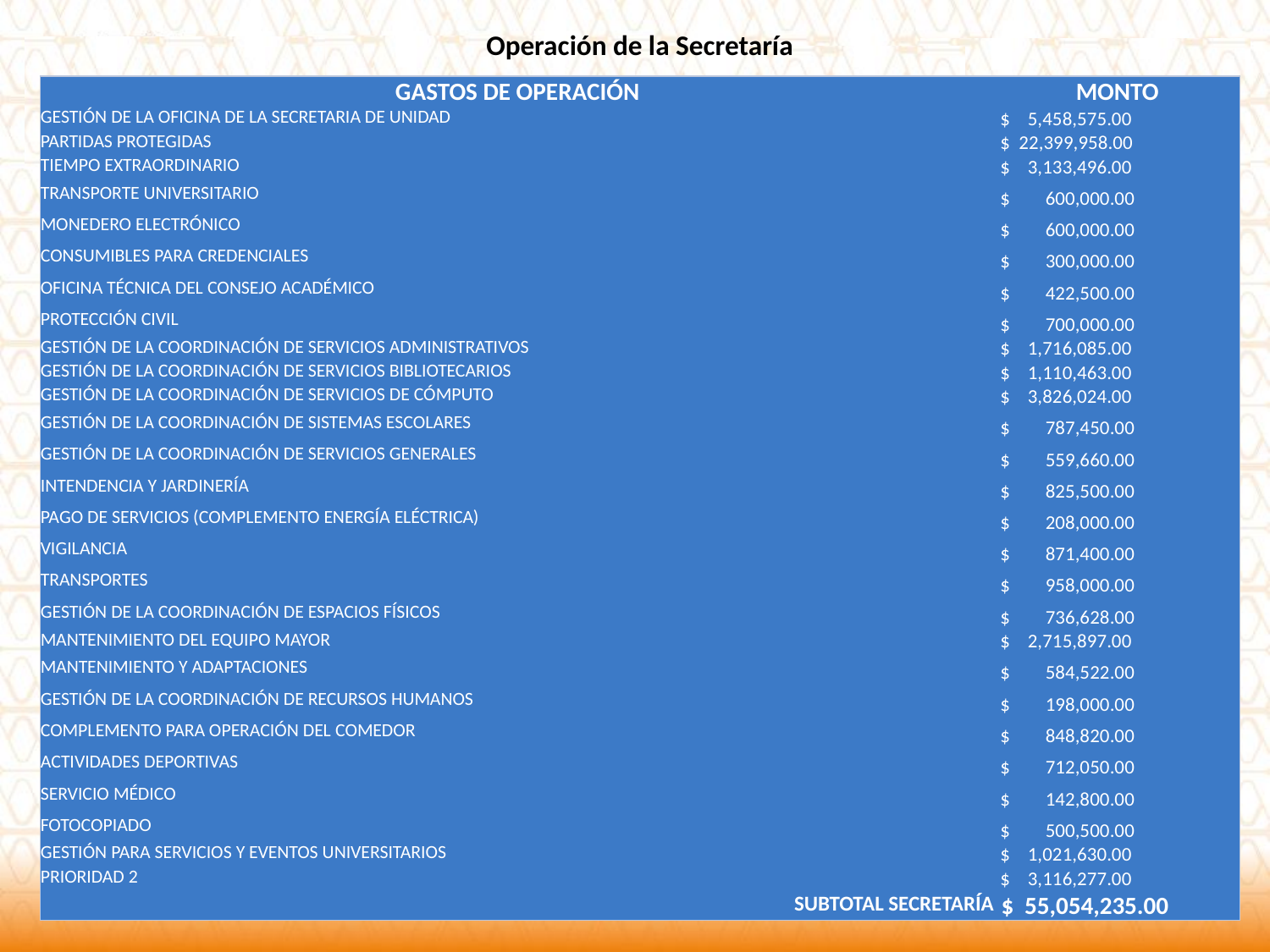

Operación de la Secretaría
| GASTOS DE OPERACIÓN | MONTO |
| --- | --- |
| GESTIÓN DE LA OFICINA DE LA SECRETARIA DE UNIDAD | $ 5,458,575.00 |
| PARTIDAS PROTEGIDAS | $ 22,399,958.00 |
| TIEMPO EXTRAORDINARIO | $ 3,133,496.00 |
| TRANSPORTE UNIVERSITARIO | $ 600,000.00 |
| MONEDERO ELECTRÓNICO | $ 600,000.00 |
| CONSUMIBLES PARA CREDENCIALES | $ 300,000.00 |
| OFICINA TÉCNICA DEL CONSEJO ACADÉMICO | $ 422,500.00 |
| PROTECCIÓN CIVIL | $ 700,000.00 |
| GESTIÓN DE LA COORDINACIÓN DE SERVICIOS ADMINISTRATIVOS | $ 1,716,085.00 |
| GESTIÓN DE LA COORDINACIÓN DE SERVICIOS BIBLIOTECARIOS | $ 1,110,463.00 |
| GESTIÓN DE LA COORDINACIÓN DE SERVICIOS DE CÓMPUTO | $ 3,826,024.00 |
| GESTIÓN DE LA COORDINACIÓN DE SISTEMAS ESCOLARES | $ 787,450.00 |
| GESTIÓN DE LA COORDINACIÓN DE SERVICIOS GENERALES | $ 559,660.00 |
| INTENDENCIA Y JARDINERÍA | $ 825,500.00 |
| PAGO DE SERVICIOS (COMPLEMENTO ENERGÍA ELÉCTRICA) | $ 208,000.00 |
| VIGILANCIA | $ 871,400.00 |
| TRANSPORTES | $ 958,000.00 |
| GESTIÓN DE LA COORDINACIÓN DE ESPACIOS FÍSICOS | $ 736,628.00 |
| MANTENIMIENTO DEL EQUIPO MAYOR | $ 2,715,897.00 |
| MANTENIMIENTO Y ADAPTACIONES | $ 584,522.00 |
| GESTIÓN DE LA COORDINACIÓN DE RECURSOS HUMANOS | $ 198,000.00 |
| COMPLEMENTO PARA OPERACIÓN DEL COMEDOR | $ 848,820.00 |
| ACTIVIDADES DEPORTIVAS | $ 712,050.00 |
| SERVICIO MÉDICO | $ 142,800.00 |
| FOTOCOPIADO | $ 500,500.00 |
| GESTIÓN PARA SERVICIOS Y EVENTOS UNIVERSITARIOS | $ 1,021,630.00 |
| PRIORIDAD 2 | $ 3,116,277.00 |
| SUBTOTAL SECRETARÍA | $ 55,054,235.00 |
7